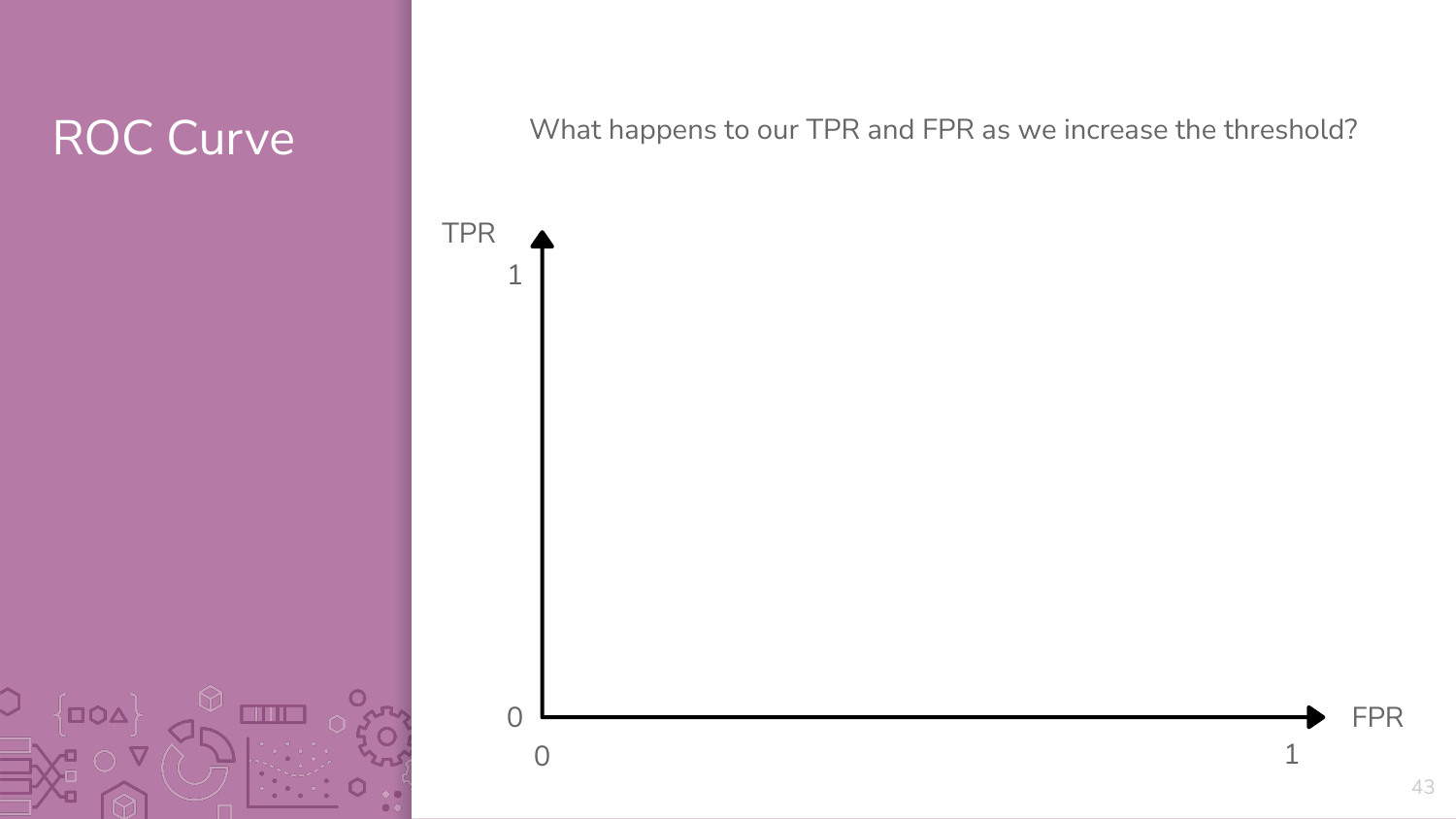

# ROC Curve
What happens to our TPR and FPR as we increase the threshold?

TPR

1
0
FPR
1
0
43